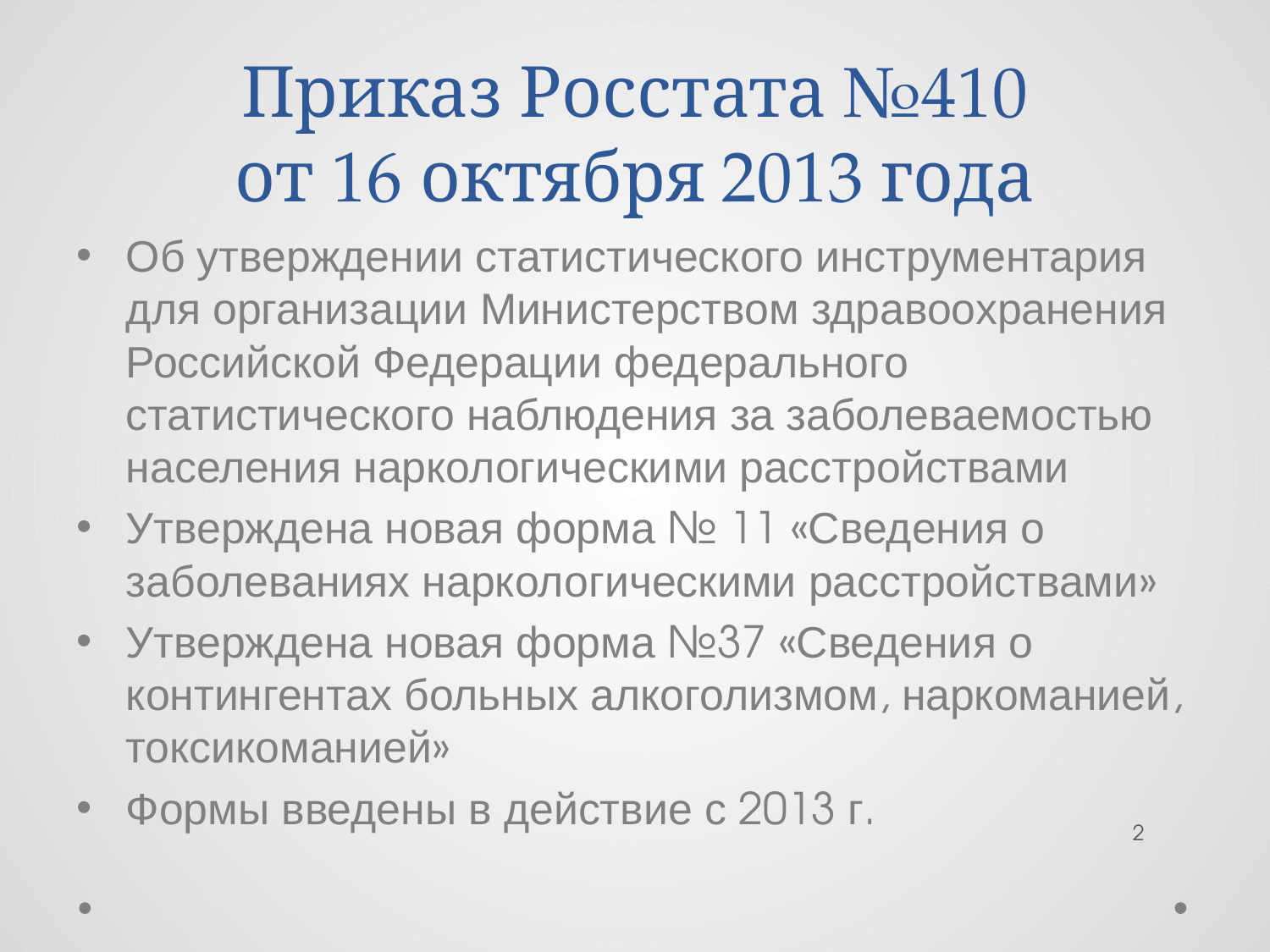

# Приказ Росстата №410 от 16 октября 2013 года
Об утверждении статистического инструментария для организации Министерством здравоохранения Российской Федерации федерального статистического наблюдения за заболеваемостью населения наркологическими расстройствами
Утверждена новая форма № 11 «Сведения о заболеваниях наркологическими расстройствами»
Утверждена новая форма №37 «Сведения о контингентах больных алкоголизмом, наркоманией, токсикоманией»
Формы введены в действие с 2013 г.

2